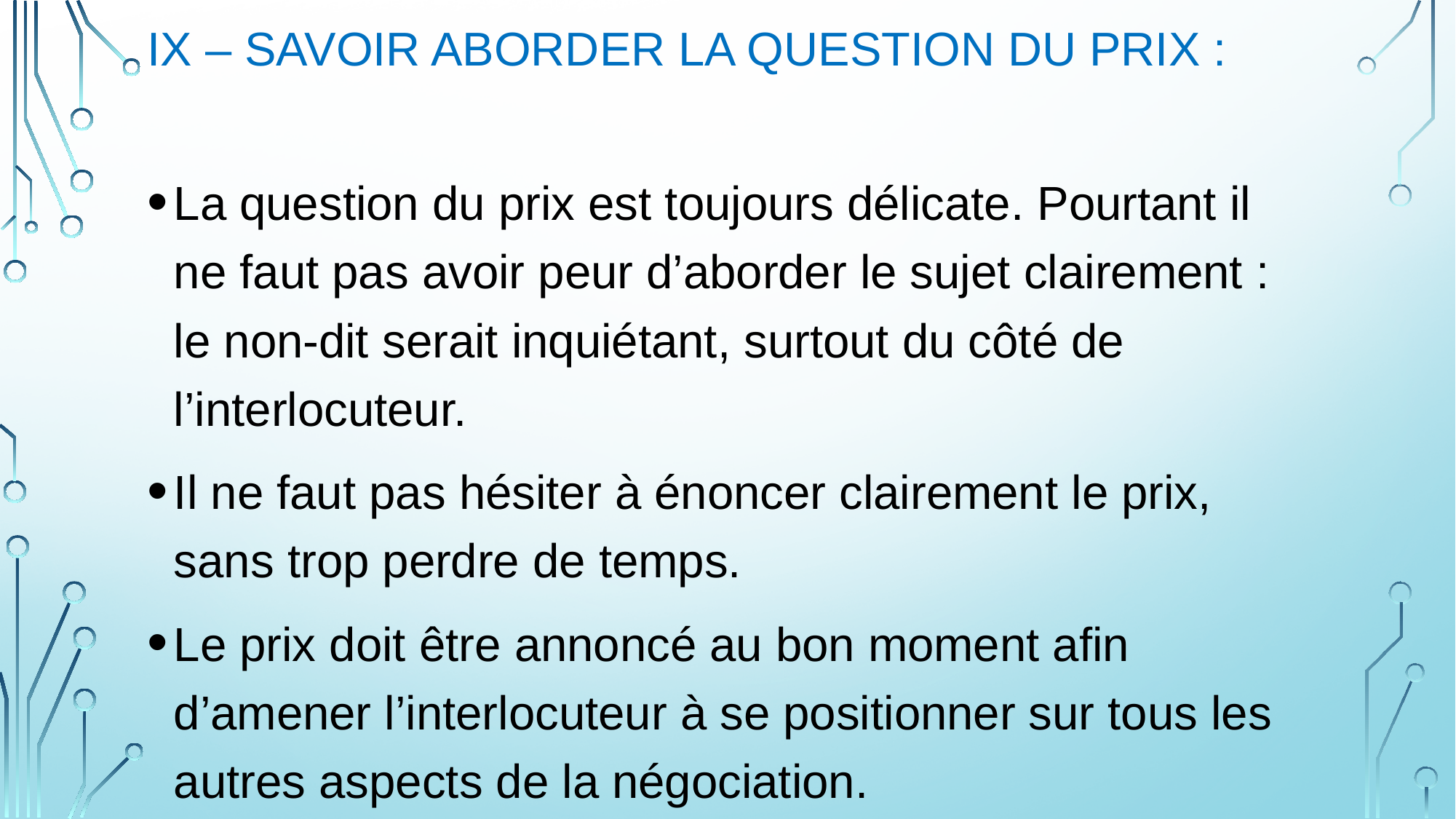

# IX – Savoir aborder la question du prix :
La question du prix est toujours délicate. Pourtant il ne faut pas avoir peur d’aborder le sujet clairement : le non-dit serait inquiétant, surtout du côté de l’interlocuteur.
Il ne faut pas hésiter à énoncer clairement le prix, sans trop perdre de temps.
Le prix doit être annoncé au bon moment afin d’amener l’interlocuteur à se positionner sur tous les autres aspects de la négociation.